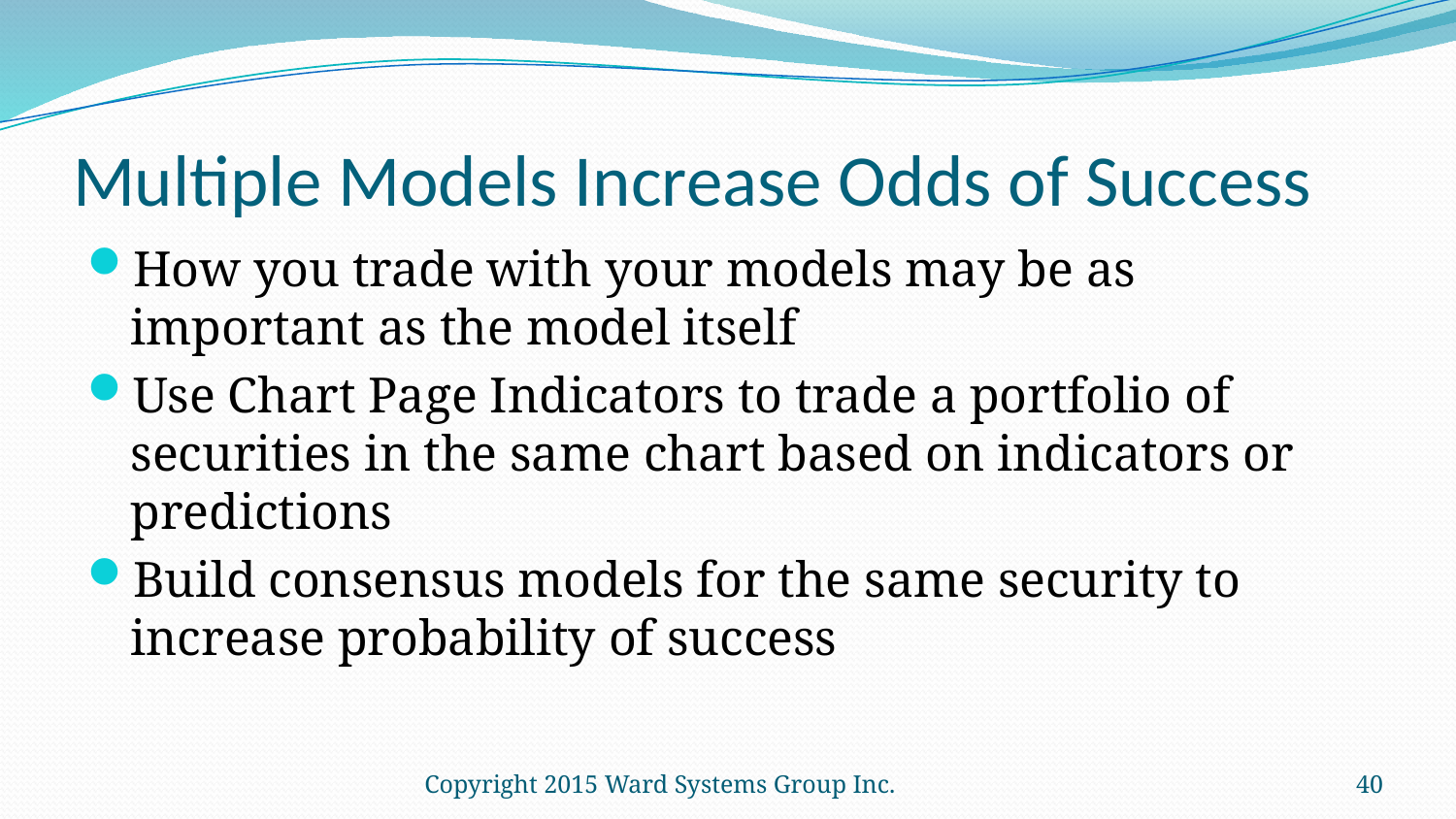

# Multiple Models Increase Odds of Success
How you trade with your models may be as important as the model itself
Use Chart Page Indicators to trade a portfolio of securities in the same chart based on indicators or predictions
Build consensus models for the same security to increase probability of success

Copyright 2015 Ward Systems Group Inc.
40